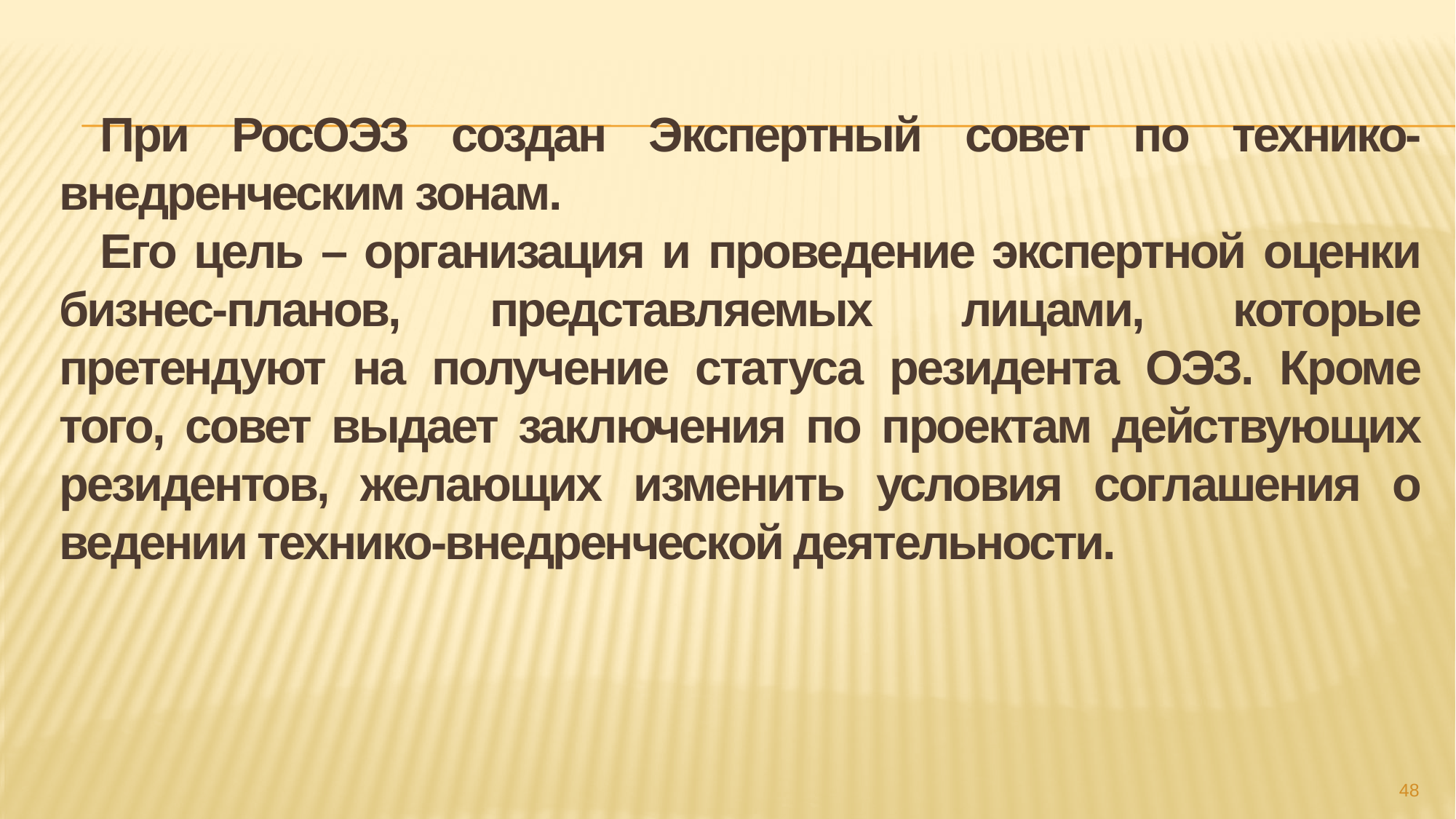

При РосОЭЗ создан Экспертный совет по технико-внедренческим зонам.
Его цель – организация и проведение экспертной оценки бизнес-планов, представляемых лицами, которые претендуют на получение статуса резидента ОЭЗ. Кроме того, совет выдает заключения по проектам действующих резидентов, желающих изменить условия соглашения о ведении технико-внедренческой деятельности.
#
48